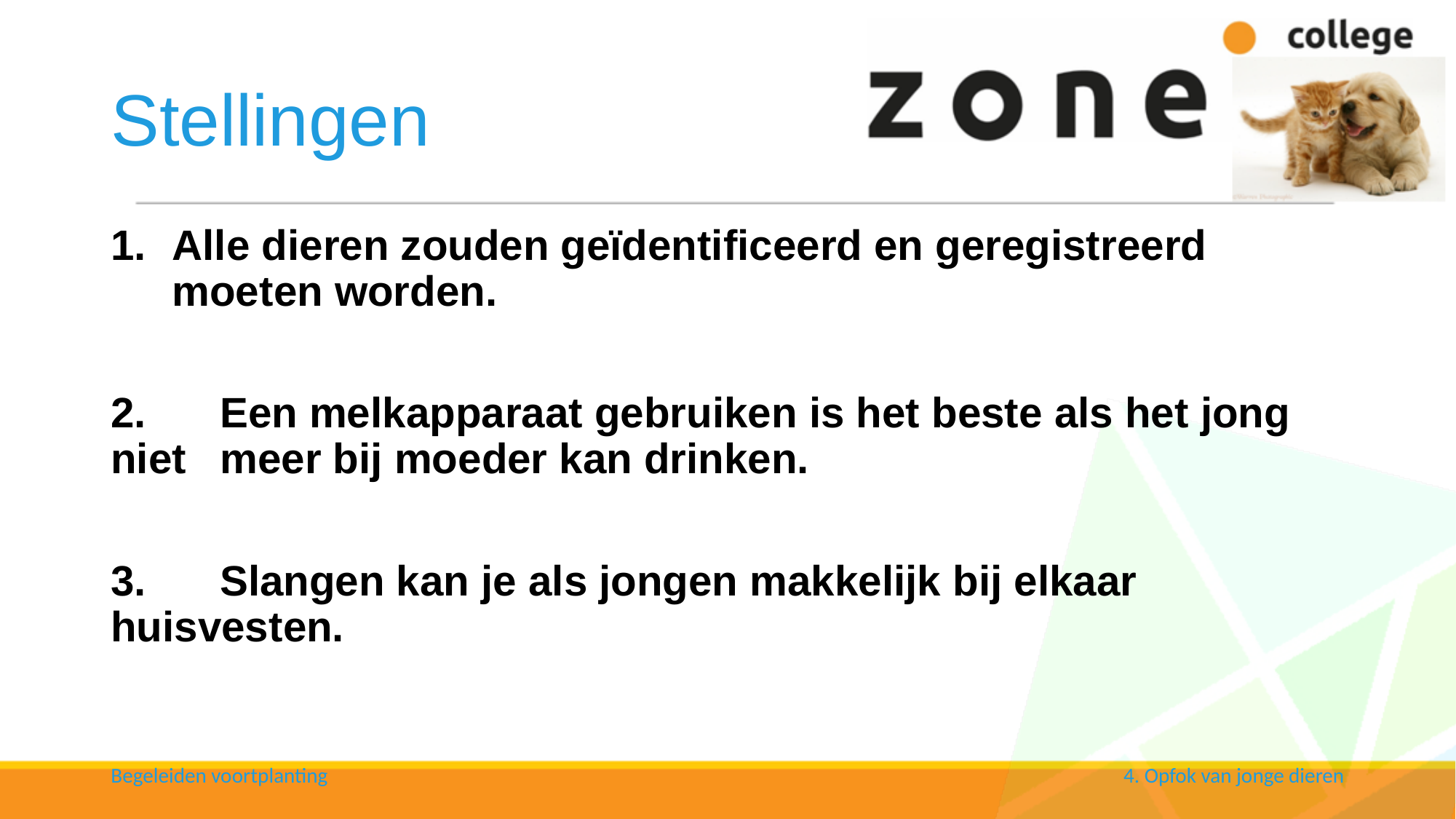

# Stellingen
Alle dieren zouden geïdentificeerd en geregistreerd moeten worden.

2.	Een melkapparaat gebruiken is het beste als het jong niet 	meer bij moeder kan drinken.

3.	Slangen kan je als jongen makkelijk bij elkaar huisvesten.

Begeleiden voortplanting
4. Opfok van jonge dieren